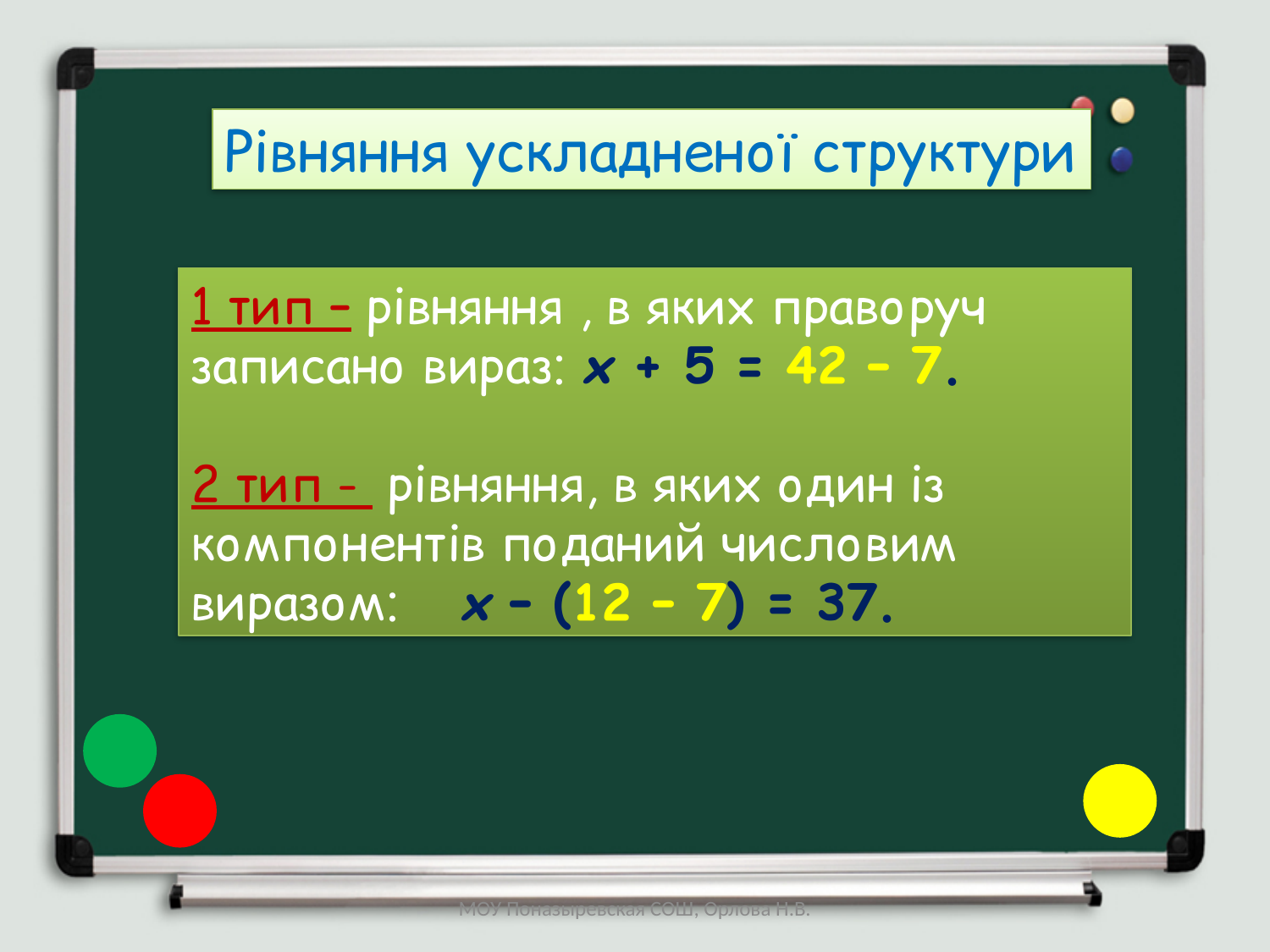

#
Рівняння ускладненої структури
1 тип – рівняння , в яких праворуч записано вираз: х + 5 = 42 – 7.

2 тип -  рівняння, в яких один із компонентів поданий числовим виразом:    х – (12 – 7) = 37.
МОУ Поназыревская СОШ, Орлова Н.В.